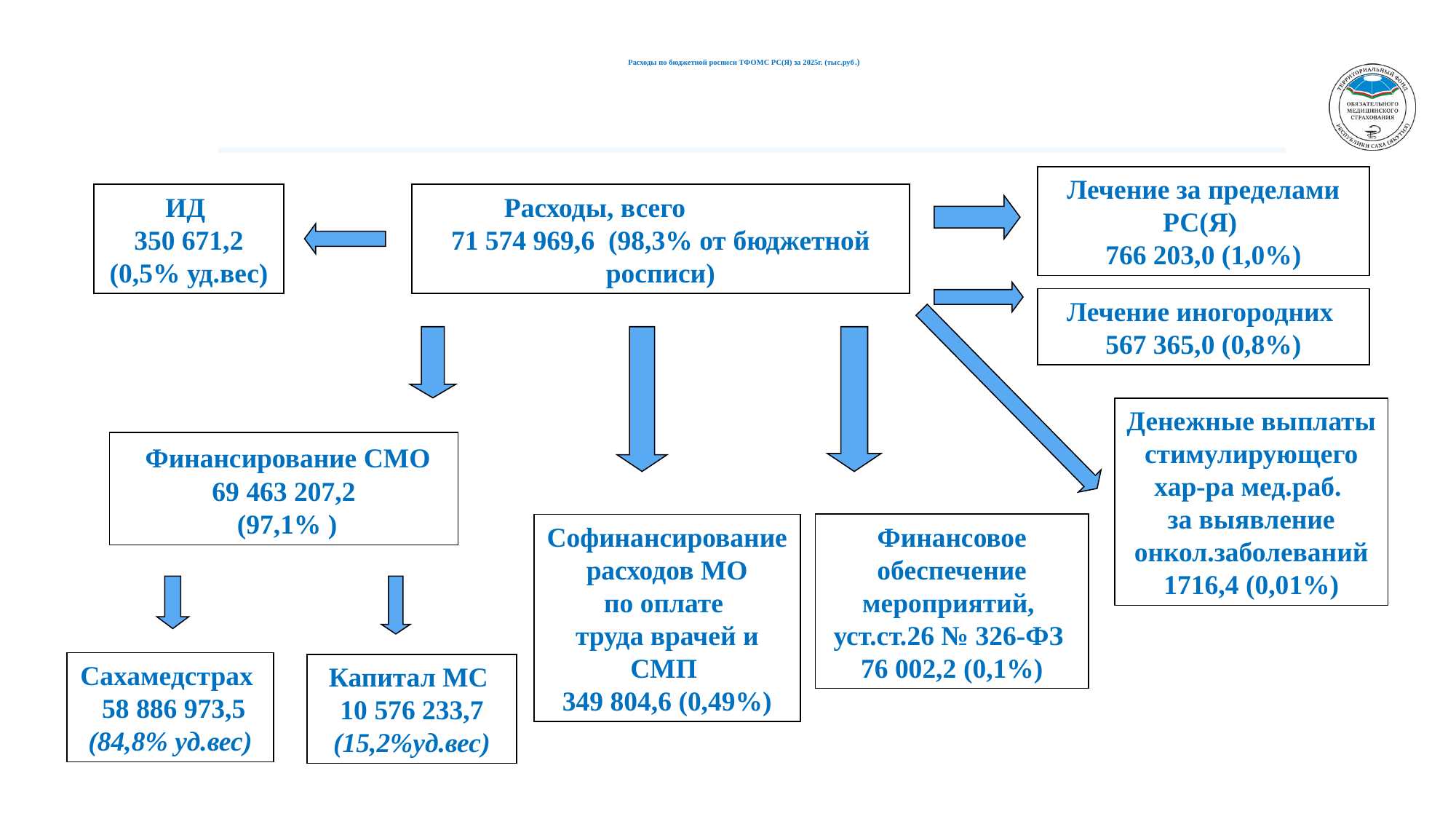

# Расходы по бюджетной росписи ТФОМС РС(Я) за 2025г. (тыс.руб.)
Лечение за пределами РС(Я)
766 203,0 (1,0%)
ИД
350 671,2 (0,5% уд.вес)
Расходы, всего
71 574 969,6  (98,3% от бюджетной росписи)

Лечение иногородних
567 365,0 (0,8%)

Денежные выплаты стимулирующего
хар-ра мед.раб.
за выявление онкол.заболеваний
1716,4 (0,01%)
 Финансирование СМО
 69 463 207,2
 (97,1% )
Софинансирование
расходов МО
по оплате
труда врачей и СМП
349 804,6 (0,49%)
Финансовое обеспечение мероприятий,
уст.ст.26 № 326-ФЗ
76 002,2 (0,1%)

Сахамедстрах
 58 886 973,5 (84,8% уд.вес)
Капитал МС
10 576 233,7 (15,2%уд.вес)